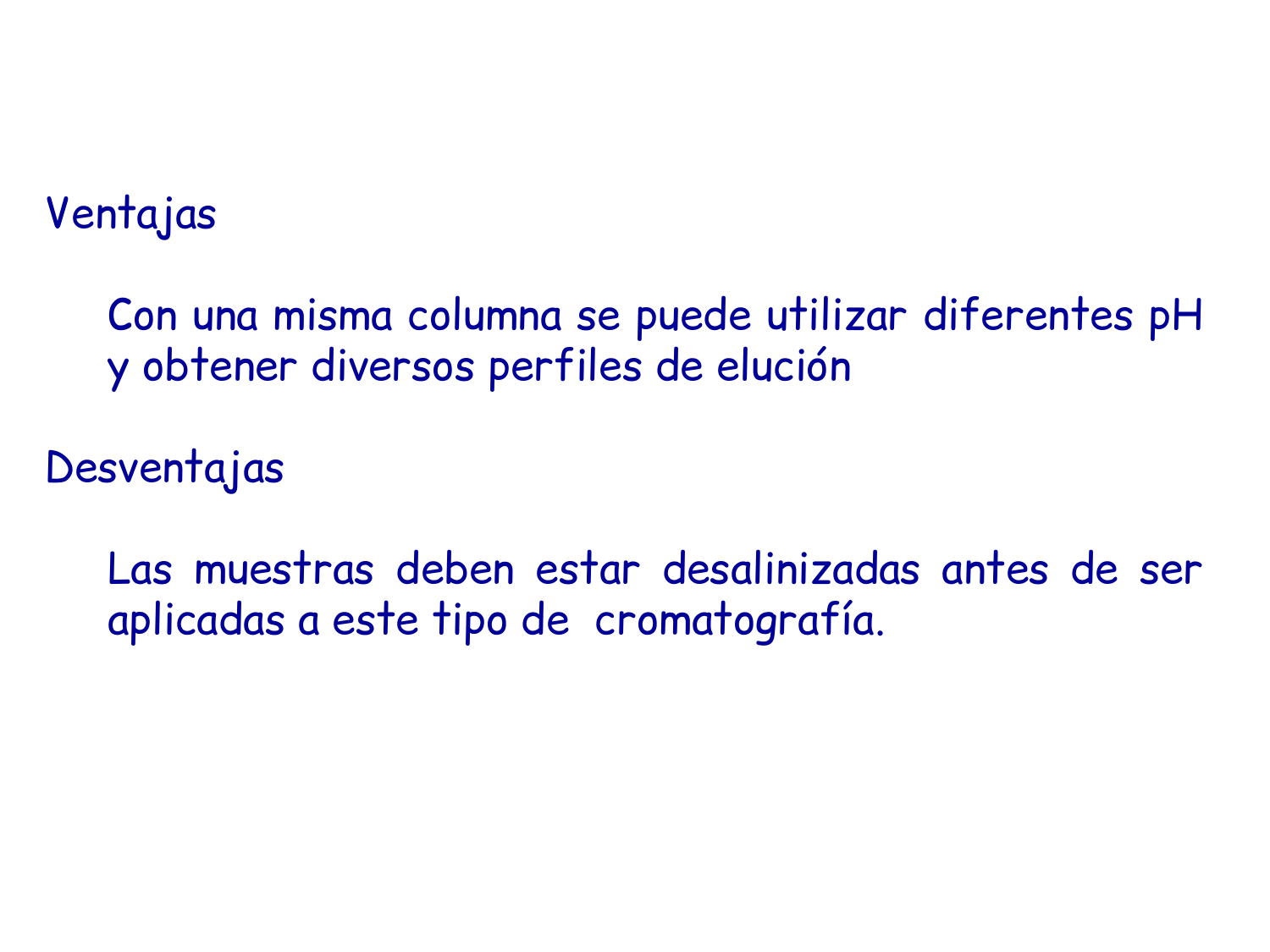

Ventajas

	Con una misma columna se puede utilizar diferentes pH y obtener diversos perfiles de elución

Desventajas

	Las muestras deben estar desalinizadas antes de ser aplicadas a este tipo de  cromatografía.